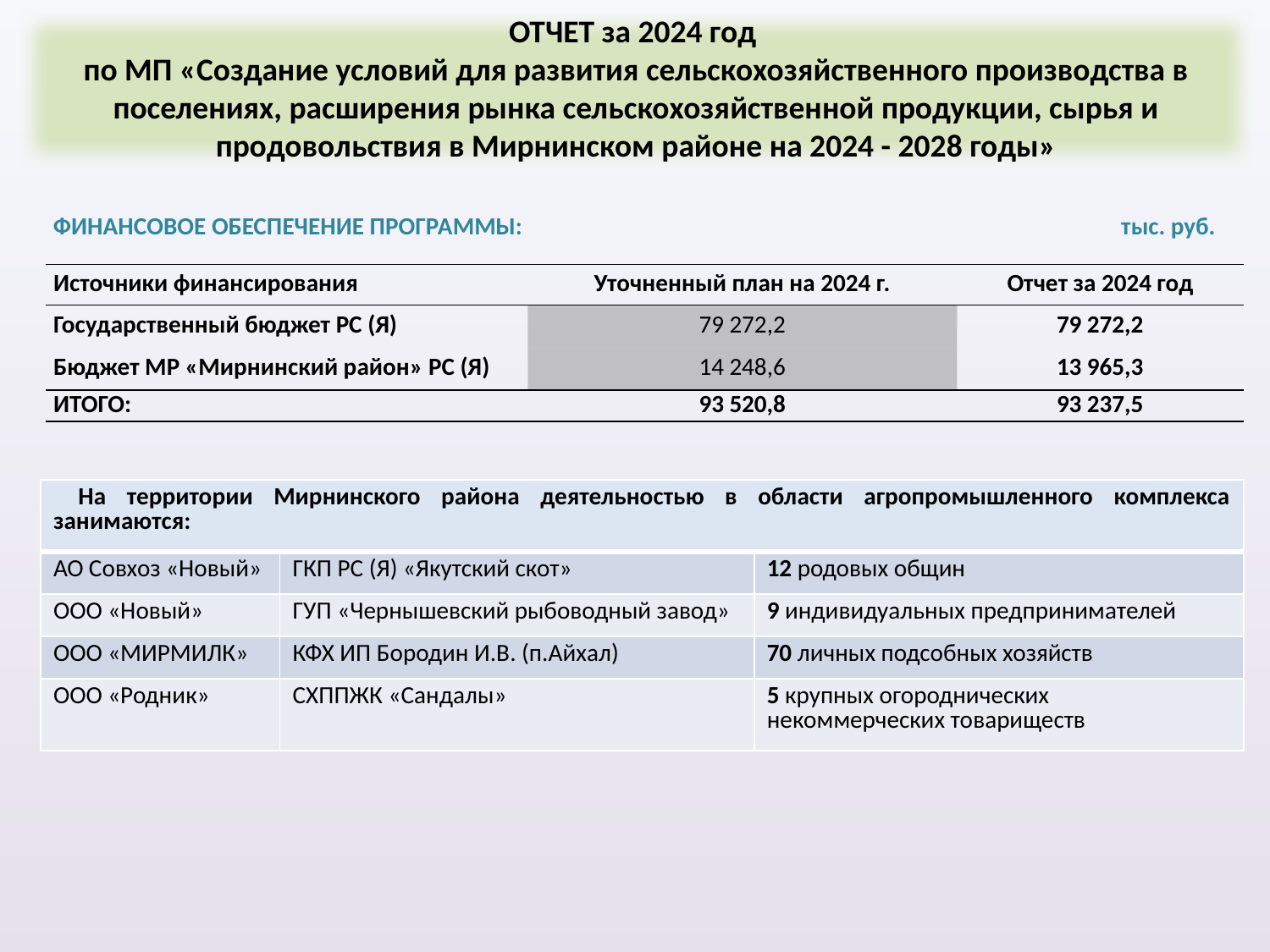

ОТЧЕТ за 2024 год
по МП «Создание условий для развития сельскохозяйственного производства в поселениях, расширения рынка сельскохозяйственной продукции, сырья и продовольствия в Мирнинском районе на 2024 - 2028 годы»
ФИНАНСОВОЕ ОБЕСПЕЧЕНИЕ ПРОГРАММЫ:                                                                                                             тыс. руб.
| Источники финансирования | Уточненный план на 2024 г. | Отчет за 2024 год |
| --- | --- | --- |
| Государственный бюджет РС (Я) | 79 272,2 | 79 272,2 |
| Бюджет МР «Мирнинский район» РС (Я) | 14 248,6 | 13 965,3 |
| ИТОГО: | 93 520,8 | 93 237,5 |
| На территории Мирнинского района деятельностью в области агропромышленного комплекса занимаются: |  |  |
| --- | --- | --- |
| АО Совхоз «Новый» | ГКП РС (Я) «Якутский скот» | 12 родовых общин |
| ООО «Новый» | ГУП «Чернышевский рыбоводный завод» | 9 индивидуальных предпринимателей |
| ООО «МИРМИЛК» | КФХ ИП Бородин И.В. (п.Айхал) | 70 личных подсобных хозяйств |
| ООО «Родник» | СХППЖК «Сандалы» | 5 крупных огороднических некоммерческих товариществ |